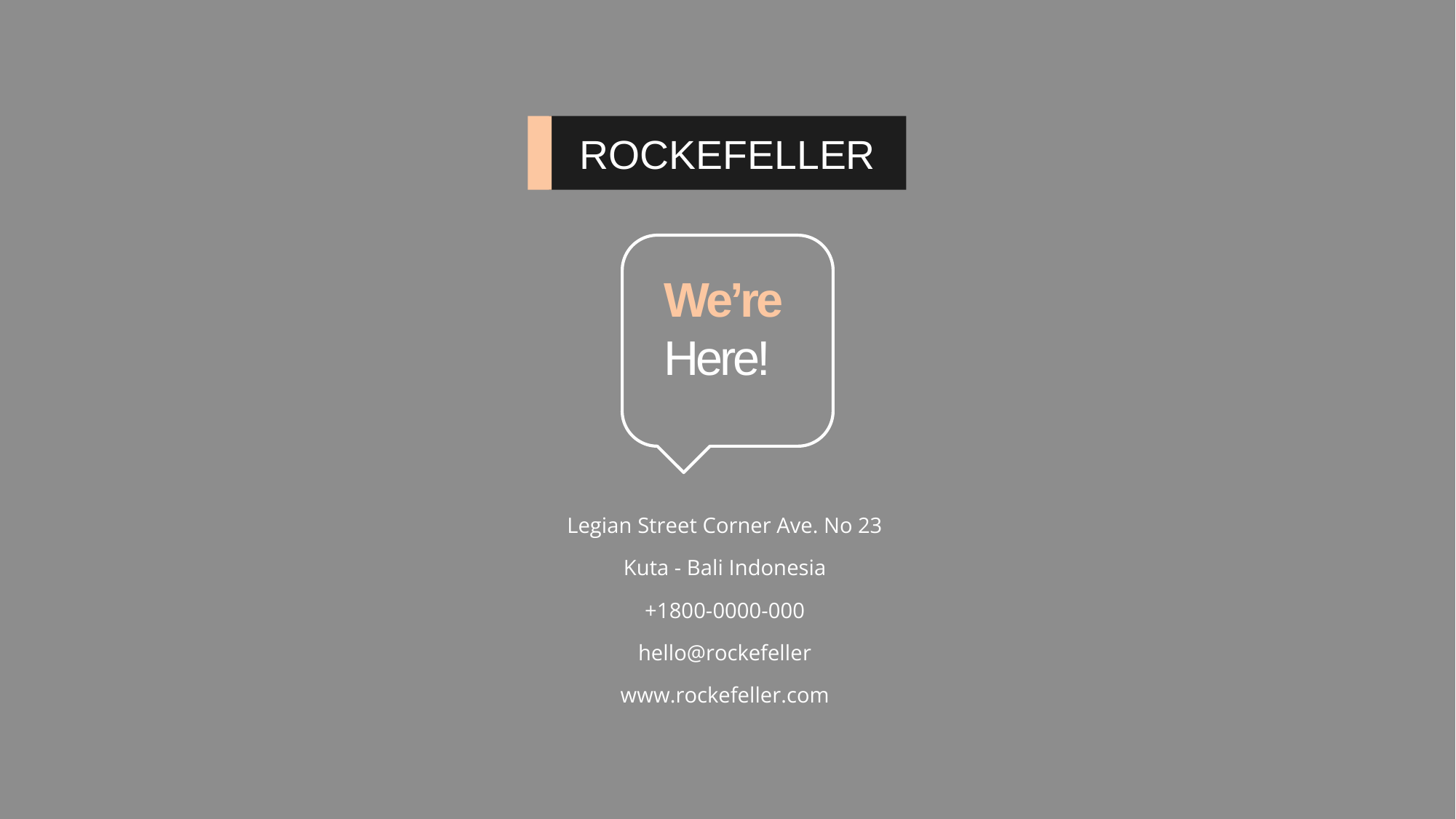

ROCKEFELLER

We’re Here!
Legian Street Corner Ave. No 23
Kuta - Bali Indonesia
+1800-0000-000
hello@rockefeller
www.rockefeller.com